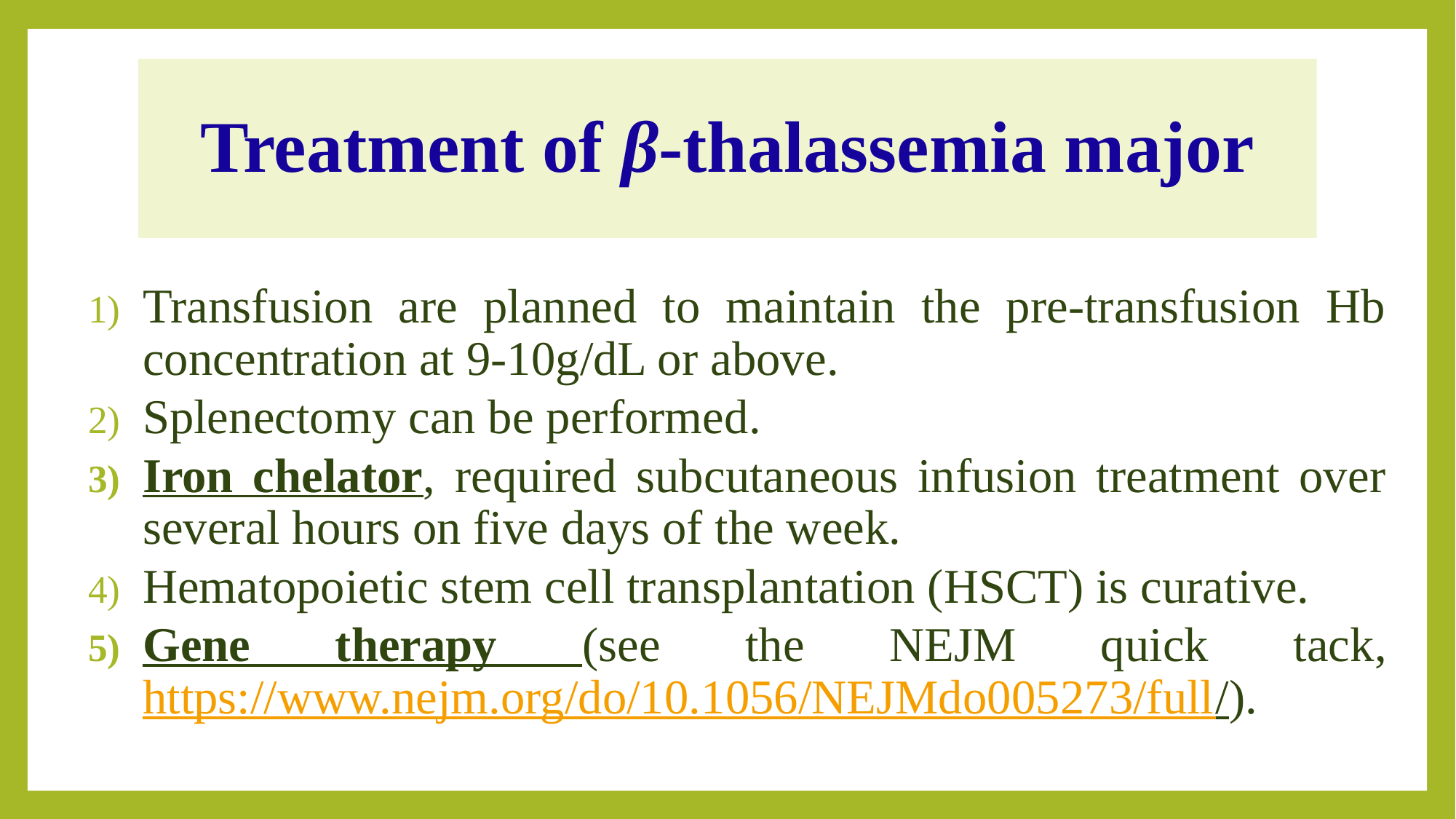

# Treatment of β-thalassemia major
Transfusion are planned to maintain the pre-transfusion Hb concentration at 9-10g/dL or above.
Splenectomy can be performed.
Iron chelator, required subcutaneous infusion treatment over several hours on five days of the week.
Hematopoietic stem cell transplantation (HSCT) is curative.
Gene therapy (see the NEJM quick tack, https://www.nejm.org/do/10.1056/NEJMdo005273/full/).